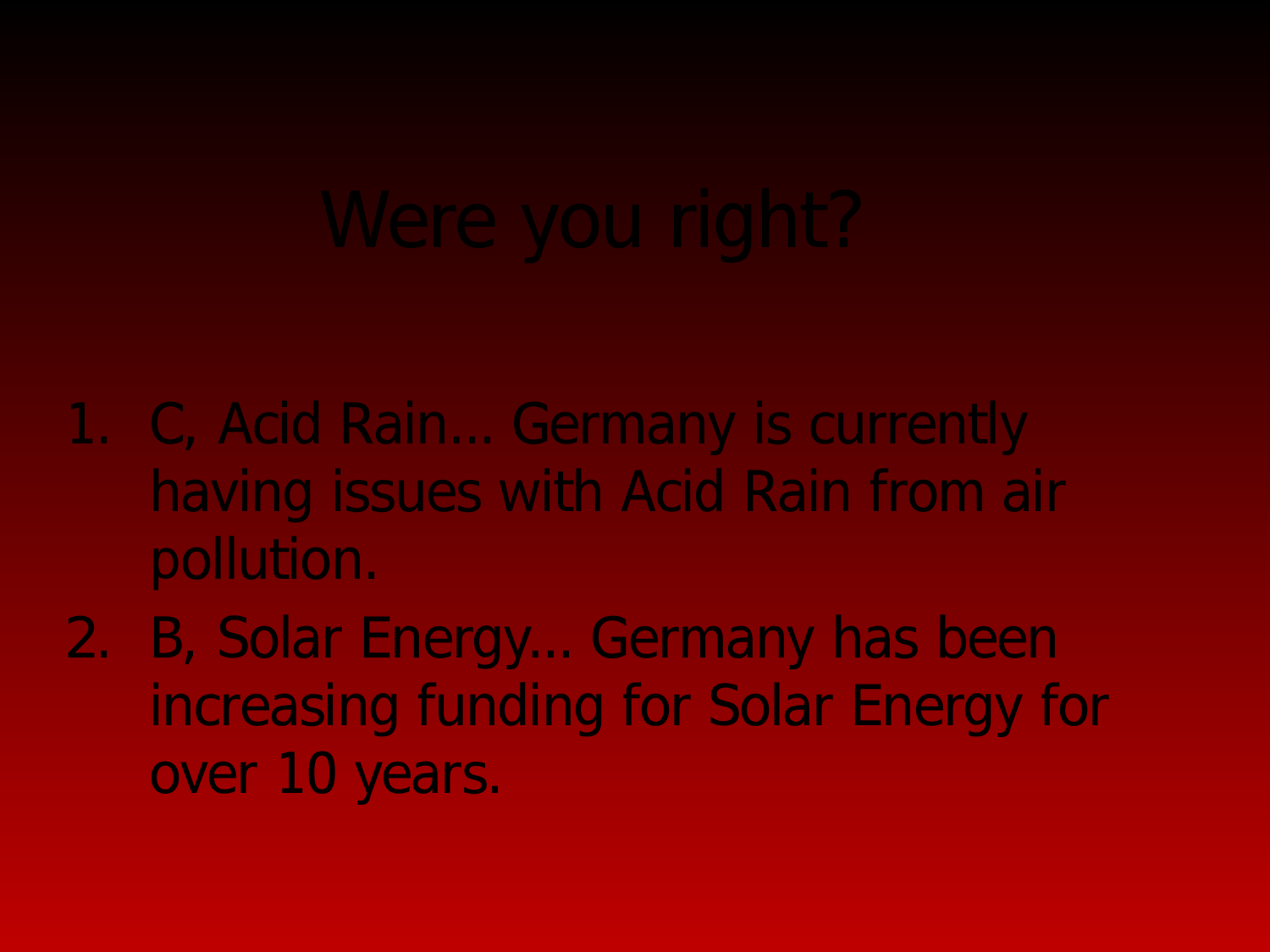

# Were you right?
C, Acid Rain… Germany is currently having issues with Acid Rain from air pollution.
B, Solar Energy… Germany has been increasing funding for Solar Energy for over 10 years.